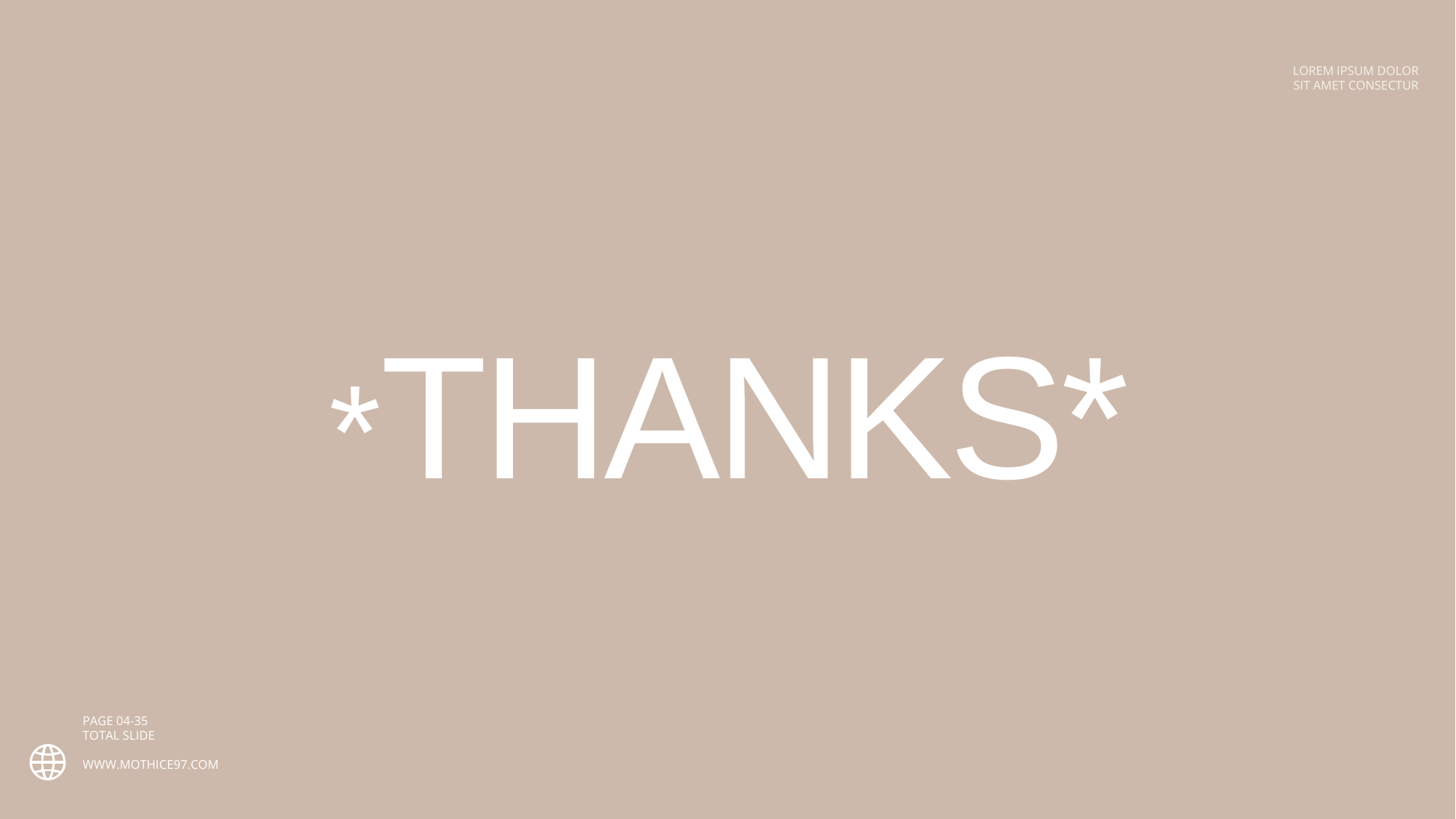

LOREM IPSUM DOLOR SIT AMET CONSECTUR
*THANKS*
PAGE 04-35
TOTAL SLIDE

WWW.MOTHICE97.COM